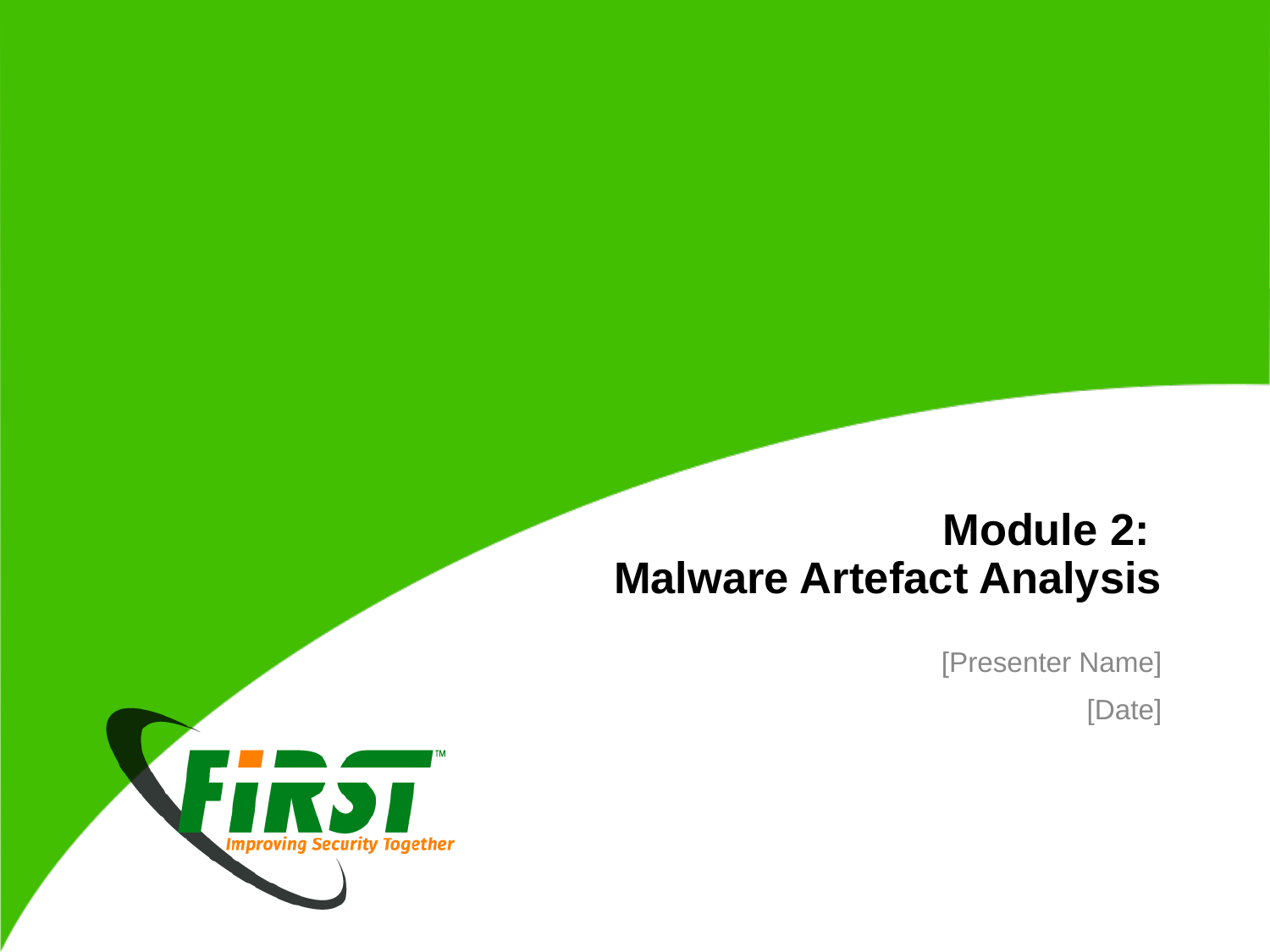

# Module 2: Malware Artefact Analysis
[Presenter Name]
[Date]